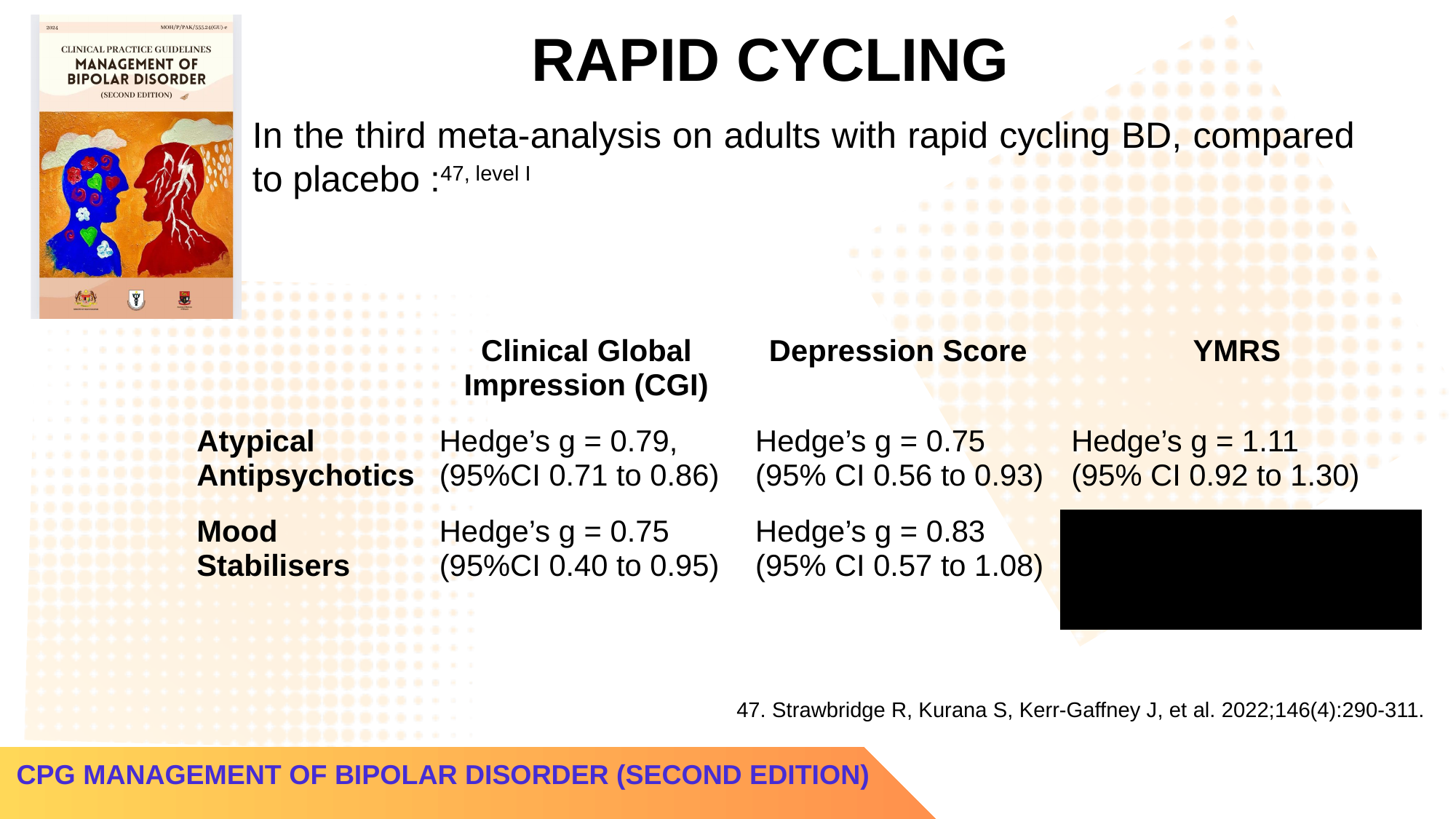

RAPID CYCLING

In the third meta-analysis on adults with rapid cycling BD, compared to placebo :47, level I

|  | Clinical Global Impression (CGI) | Depression Score | YMRS |
| --- | --- | --- | --- |
| Atypical Antipsychotics | Hedge’s g = 0.79, (95%CI 0.71 to 0.86) | Hedge’s g = 0.75 (95% CI 0.56 to 0.93) | Hedge’s g = 1.11 (95% CI 0.92 to 1.30) |
| Mood Stabilisers | Hedge’s g = 0.75 (95%CI 0.40 to 0.95) | Hedge’s g = 0.83 (95% CI 0.57 to 1.08) |  |
47. Strawbridge R, Kurana S, Kerr-Gaffney J, et al. 2022;146(4):290-311.

CPG MANAGEMENT OF BIPOLAR DISORDER (SECOND EDITION)